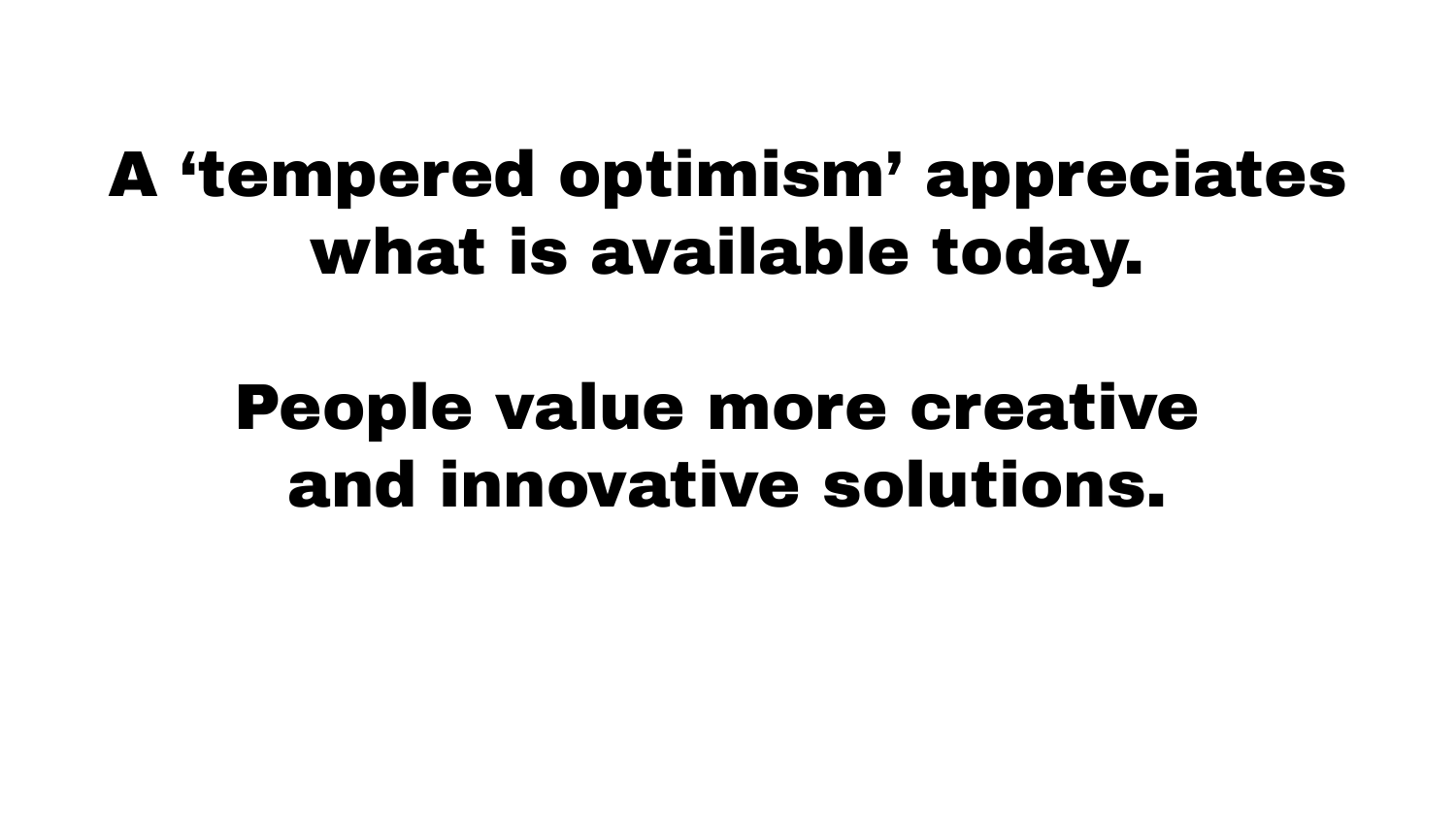

A ‘tempered optimism’ appreciates what is available today.

People value more creative
and innovative solutions.